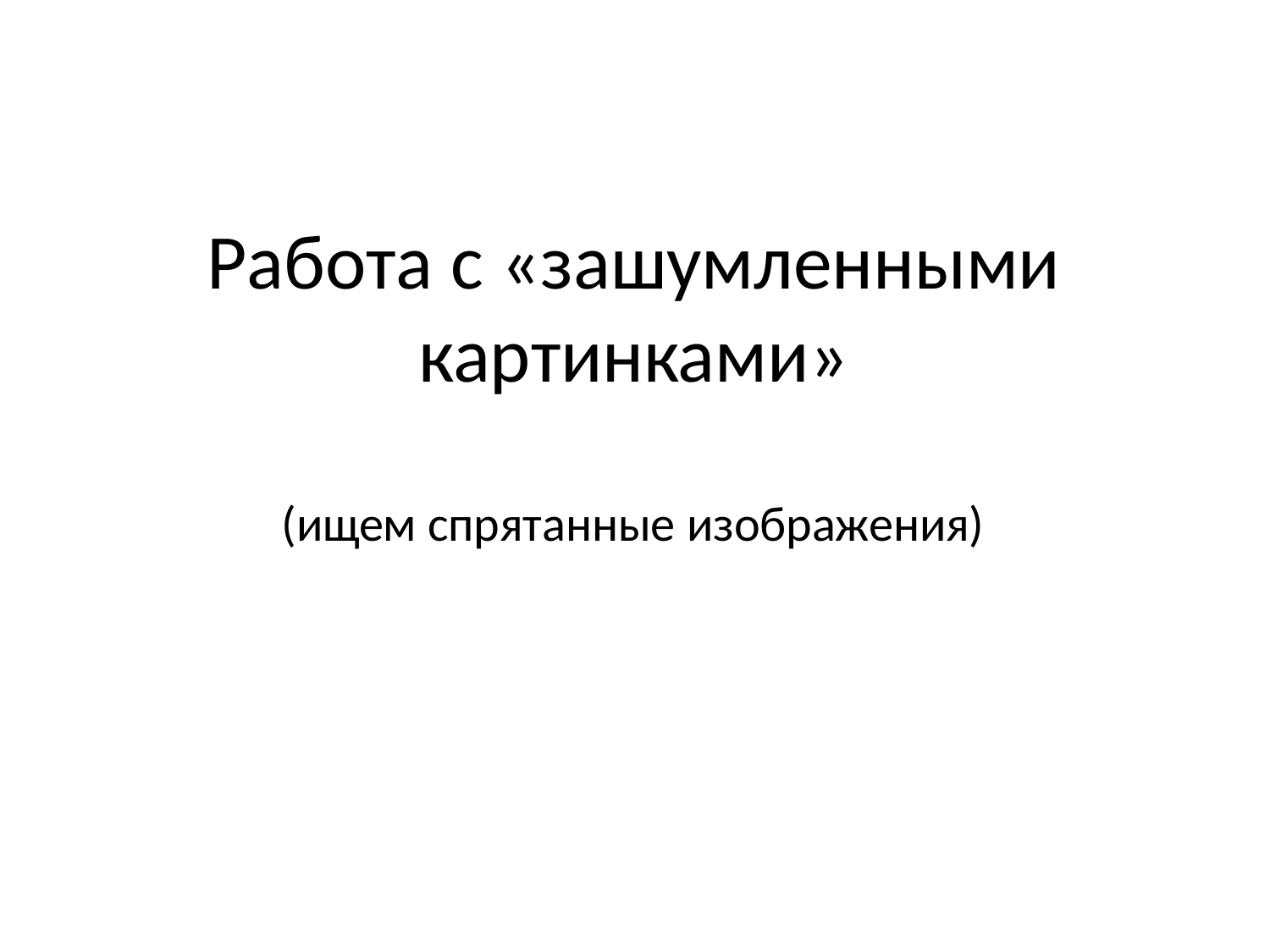

# Работа с «зашумленными  картинками»
(ищем спрятанные изображения)